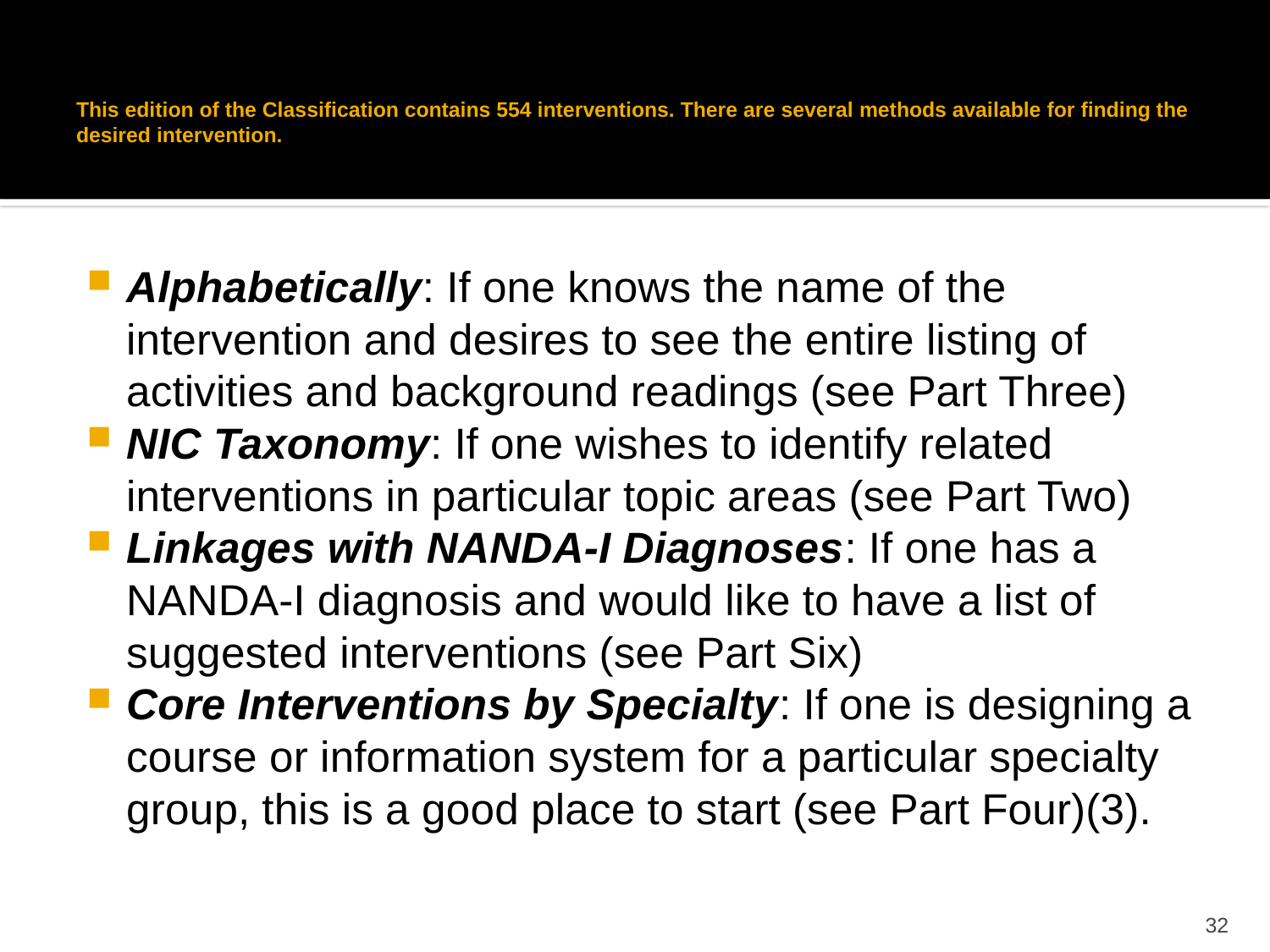

# This edition of the Classification contains 554 interventions. There are several methods available for finding the desired intervention.
Alphabetically: If one knows the name of the intervention and desires to see the entire listing of activities and background readings (see Part Three)
NIC Taxonomy: If one wishes to identify related interventions in particular topic areas (see Part Two)
Linkages with NANDA-I Diagnoses: If one has a NANDA-I diagnosis and would like to have a list of suggested interventions (see Part Six)
Core Interventions by Specialty: If one is designing a course or information system for a particular specialty group, this is a good place to start (see Part Four)(3).
32